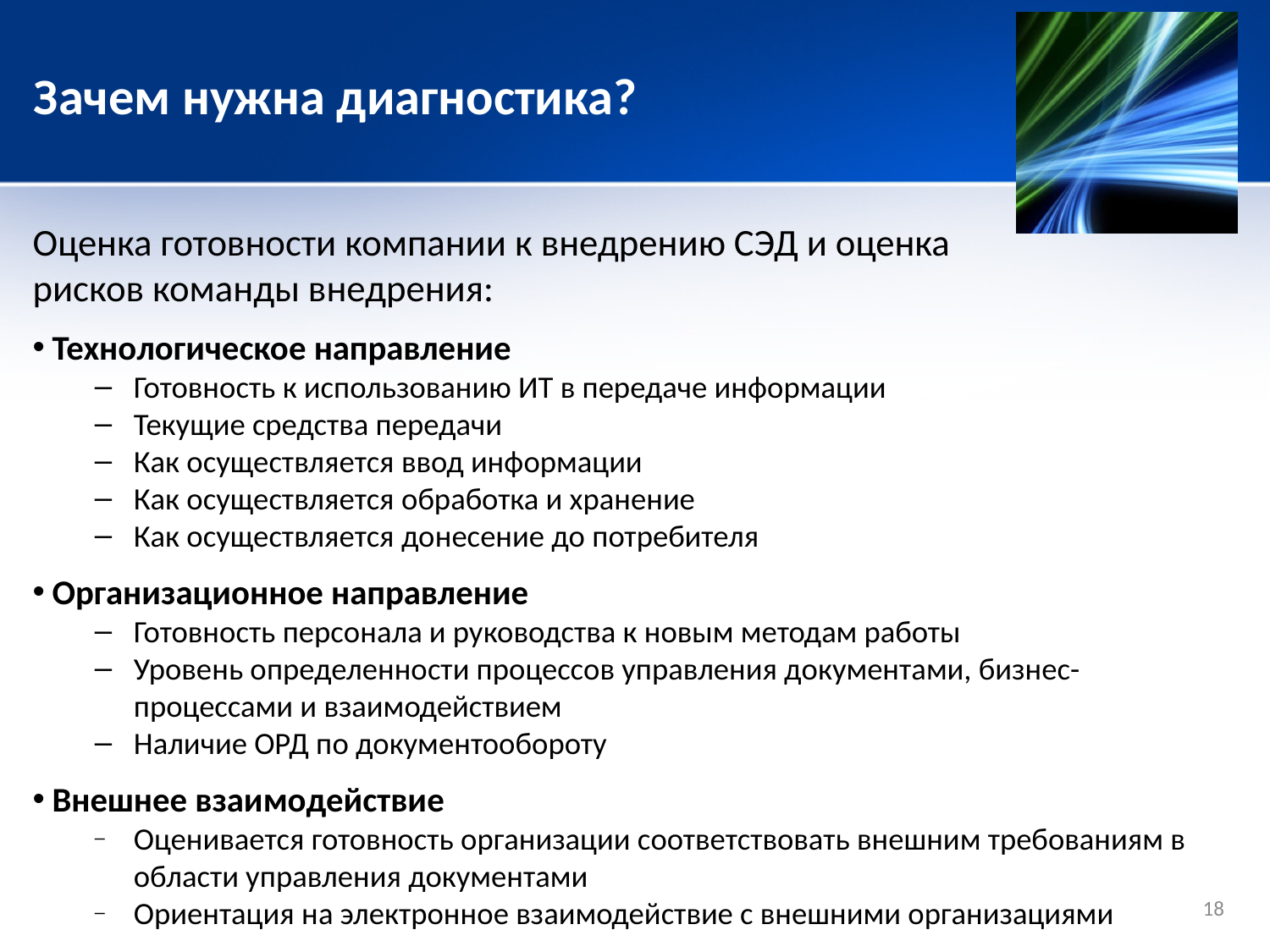

Зачем нужна диагностика?
Оценка готовности компании к внедрению СЭД и оценка
рисков команды внедрения:

 Технологическое направление
Готовность к использованию ИТ в передаче информации
Текущие средства передачи
Как осуществляется ввод информации
Как осуществляется обработка и хранение
Как осуществляется донесение до потребителя

 Организационное направление
Готовность персонала и руководства к новым методам работы
Уровень определенности процессов управления документами, бизнес-процессами и взаимодействием
Наличие ОРД по документообороту

 Внешнее взаимодействие
Оценивается готовность организации соответствовать внешним требованиям в области управления документами
Ориентация на электронное взаимодействие с внешними организациями
18